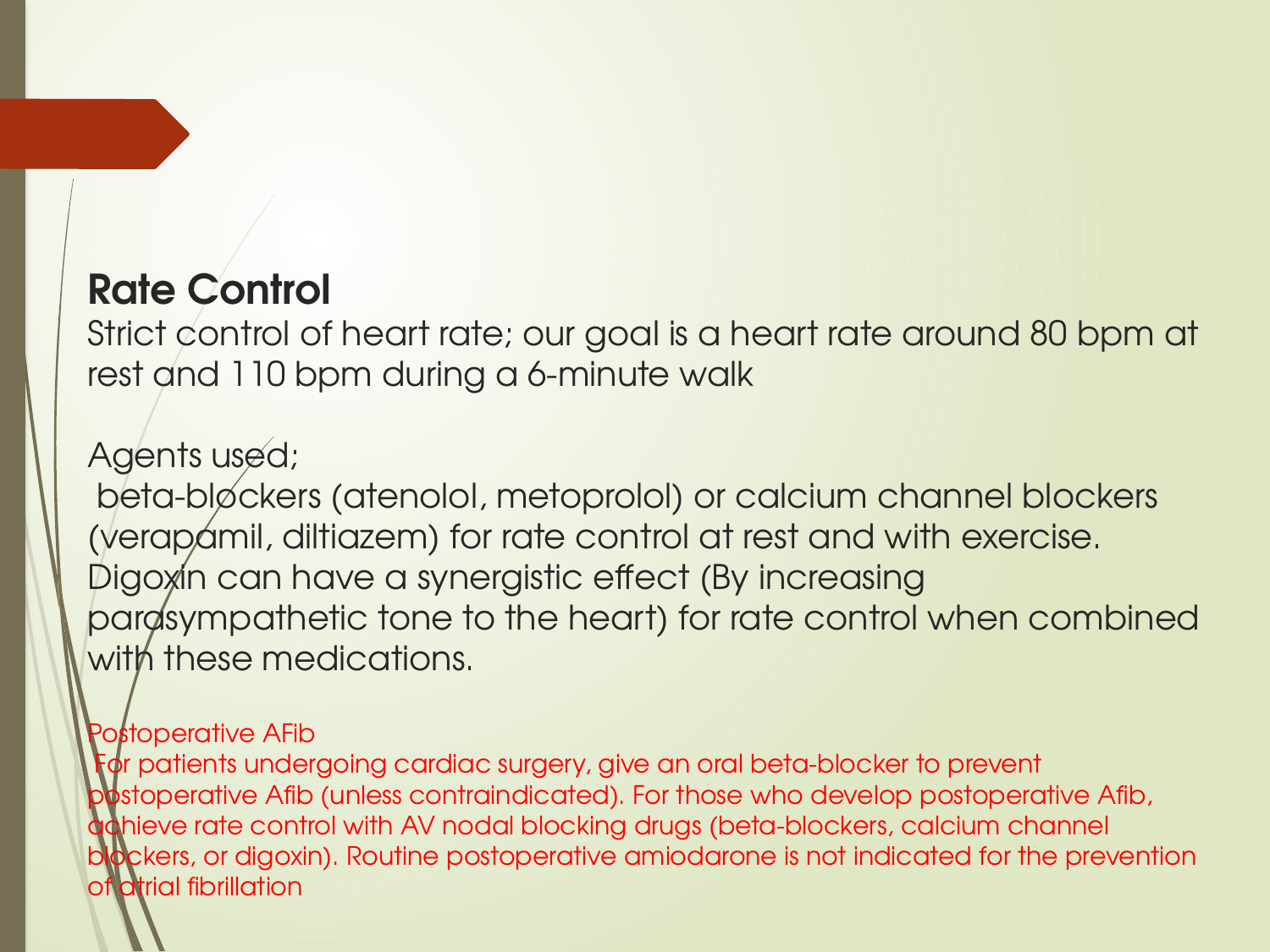

# Rate Control
Strict control of heart rate; our goal is a heart rate around 80 bpm at rest and 110 bpm during a 6-minute walk

Agents used;
 beta-blockers (atenolol, metoprolol) or calcium channel blockers (verapamil, diltiazem) for rate control at rest and with exercise. Digoxin can have a synergistic effect (By increasing parasympathetic tone to the heart) for rate control when combined with these medications.

Postoperative AFib
 For patients undergoing cardiac surgery, give an oral beta-blocker to prevent postoperative Afib (unless contraindicated). For those who develop postoperative Afib, achieve rate control with AV nodal blocking drugs (beta-blockers, calcium channel blockers, or digoxin). Routine postoperative amiodarone is not indicated for the prevention of atrial fibrillation